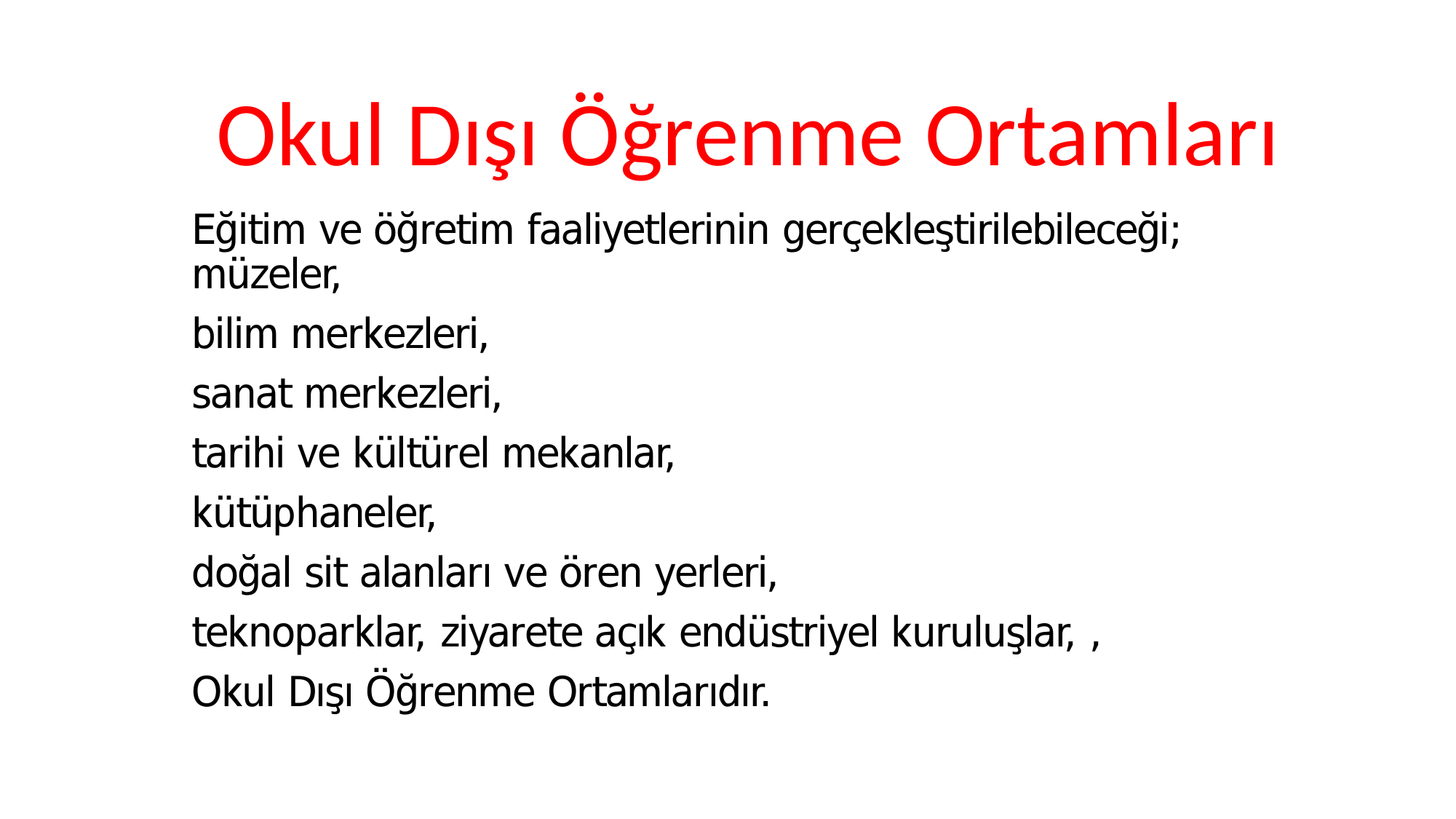

# Okul Dışı Öğrenme Ortamları
Eğitim ve öğretim faaliyetlerinin gerçekleştirilebileceği; müzeler,
bilim merkezleri,
sanat merkezleri,
tarihi ve kültürel mekanlar,
kütüphaneler,
doğal sit alanları ve ören yerleri,
teknoparklar, ziyarete açık endüstriyel kuruluşlar, ,
Okul Dışı Öğrenme Ortamlarıdır.